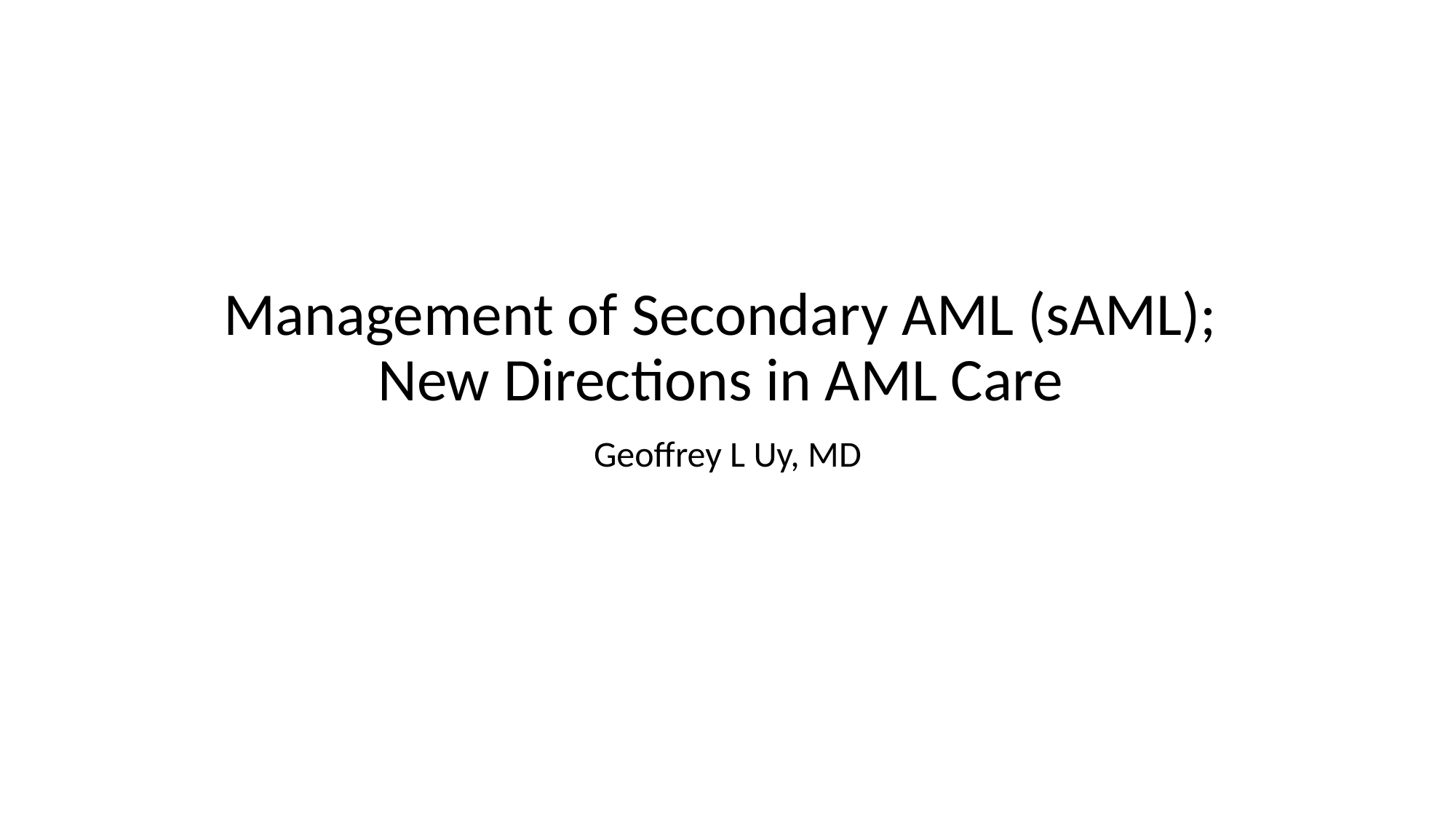

# Management of Secondary AML (sAML); New Directions in AML Care
Geoffrey L Uy, MD